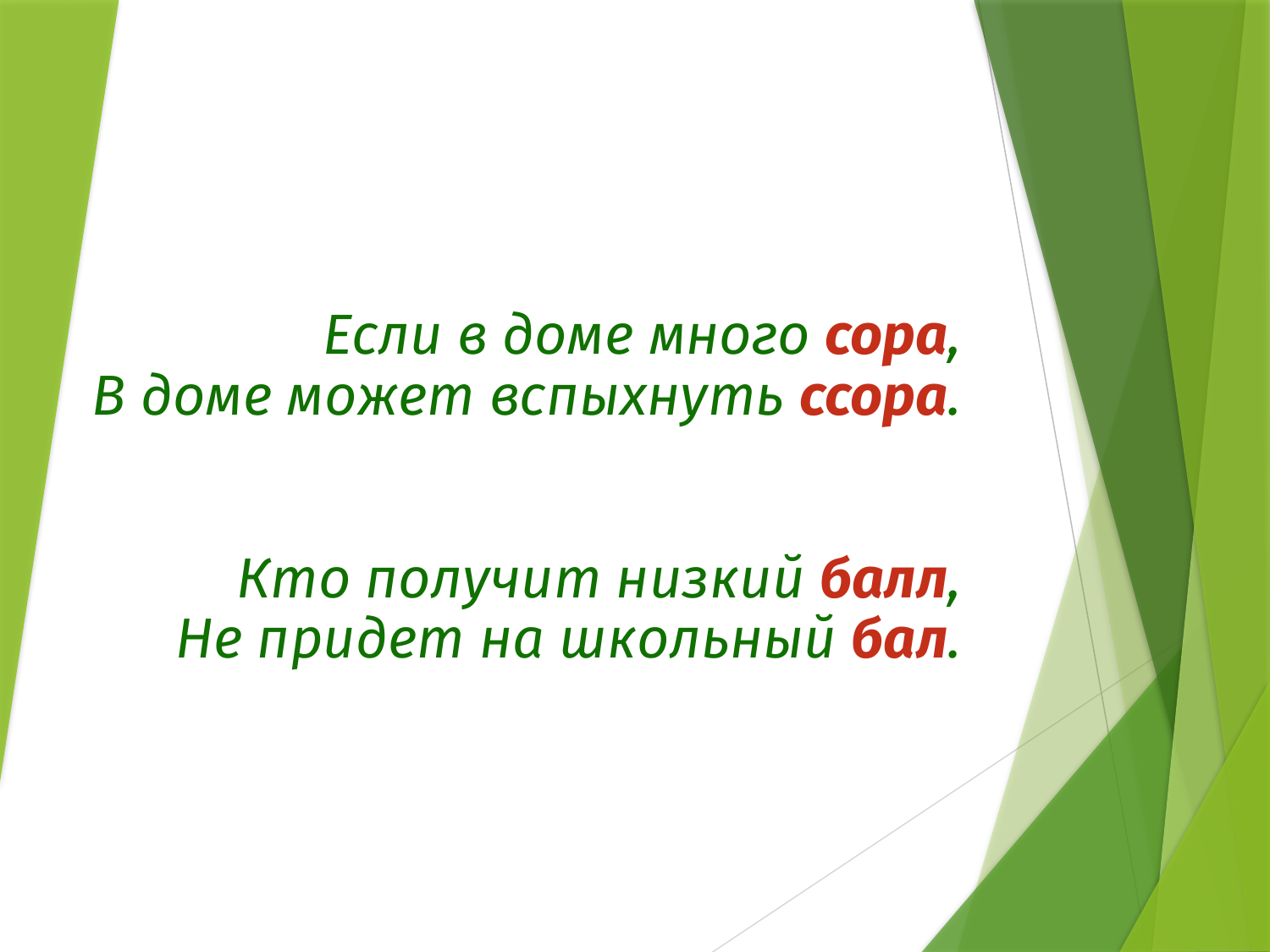

# Если в доме много сора, В доме может вспыхнуть ссора. Кто получит низкий балл, Не придет на школьный бал.